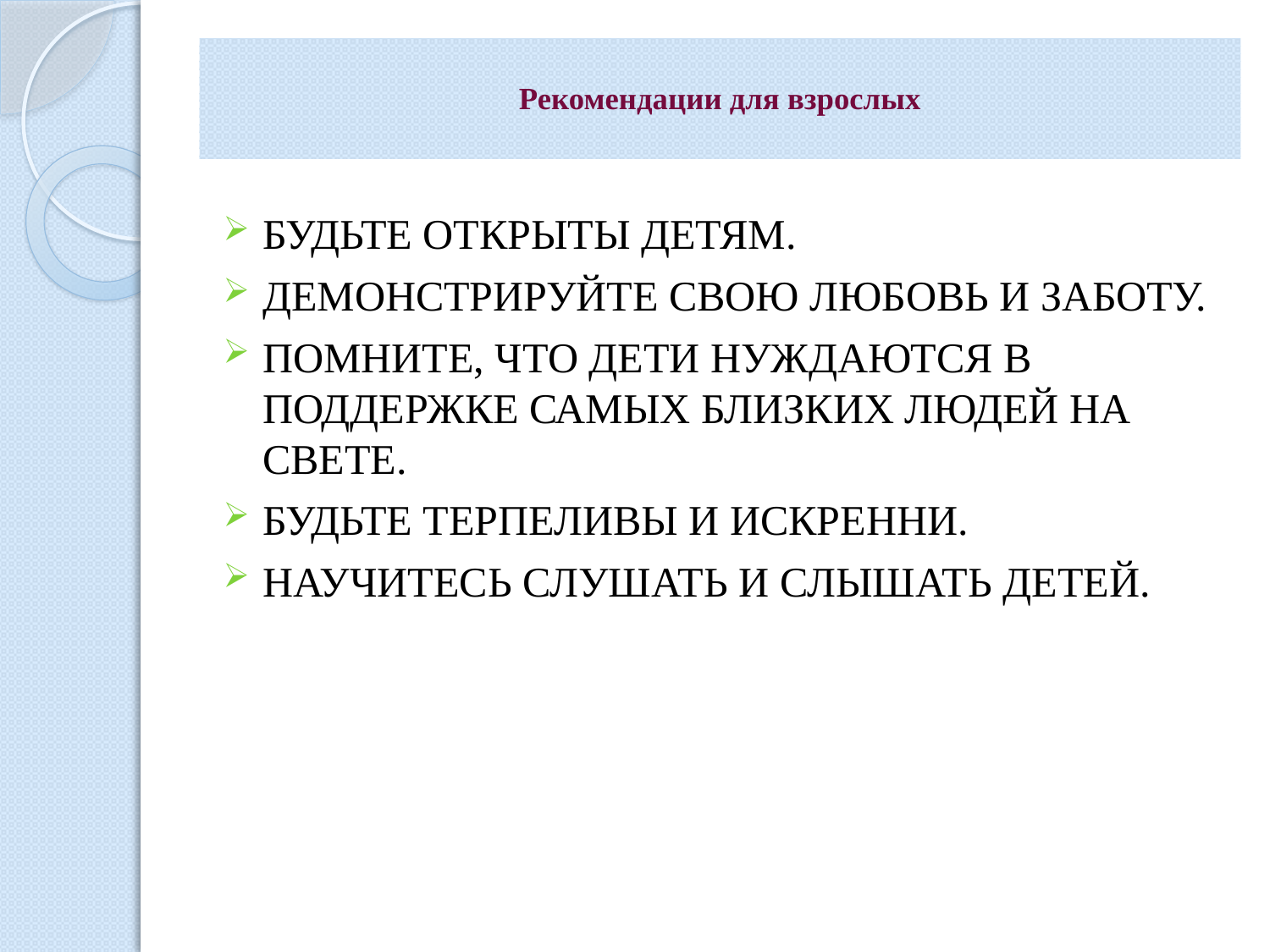

# Рекомендации для взрослых
БУДЬТЕ ОТКРЫТЫ ДЕТЯМ.
ДЕМОНСТРИРУЙТЕ СВОЮ ЛЮБОВЬ И ЗАБОТУ.
ПОМНИТЕ, ЧТО ДЕТИ НУЖДАЮТСЯ В ПОДДЕРЖКЕ САМЫХ БЛИЗКИХ ЛЮДЕЙ НА СВЕТЕ.
БУДЬТЕ ТЕРПЕЛИВЫ И ИСКРЕННИ.
НАУЧИТЕСЬ СЛУШАТЬ И СЛЫШАТЬ ДЕТЕЙ.